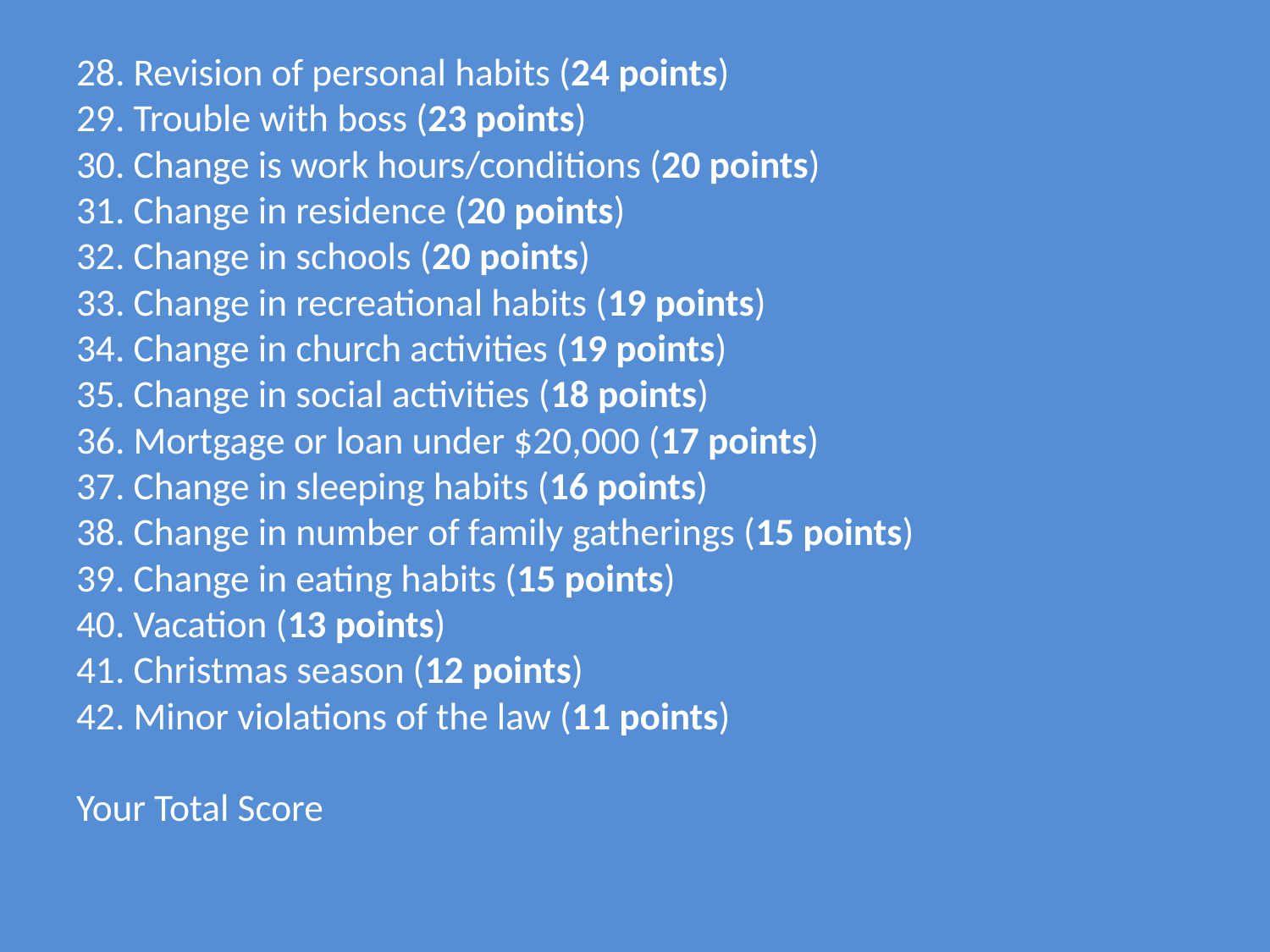

# 28. Revision of personal habits (24 points) 29. Trouble with boss (23 points) 30. Change is work hours/conditions (20 points) 31. Change in residence (20 points) 32. Change in schools (20 points) 33. Change in recreational habits (19 points) 34. Change in church activities (19 points) 35. Change in social activities (18 points) 36. Mortgage or loan under $20,000 (17 points) 37. Change in sleeping habits (16 points) 38. Change in number of family gatherings (15 points) 39. Change in eating habits (15 points) 40. Vacation (13 points) 41. Christmas season (12 points) 42. Minor violations of the law (11 points)   Your Total Score